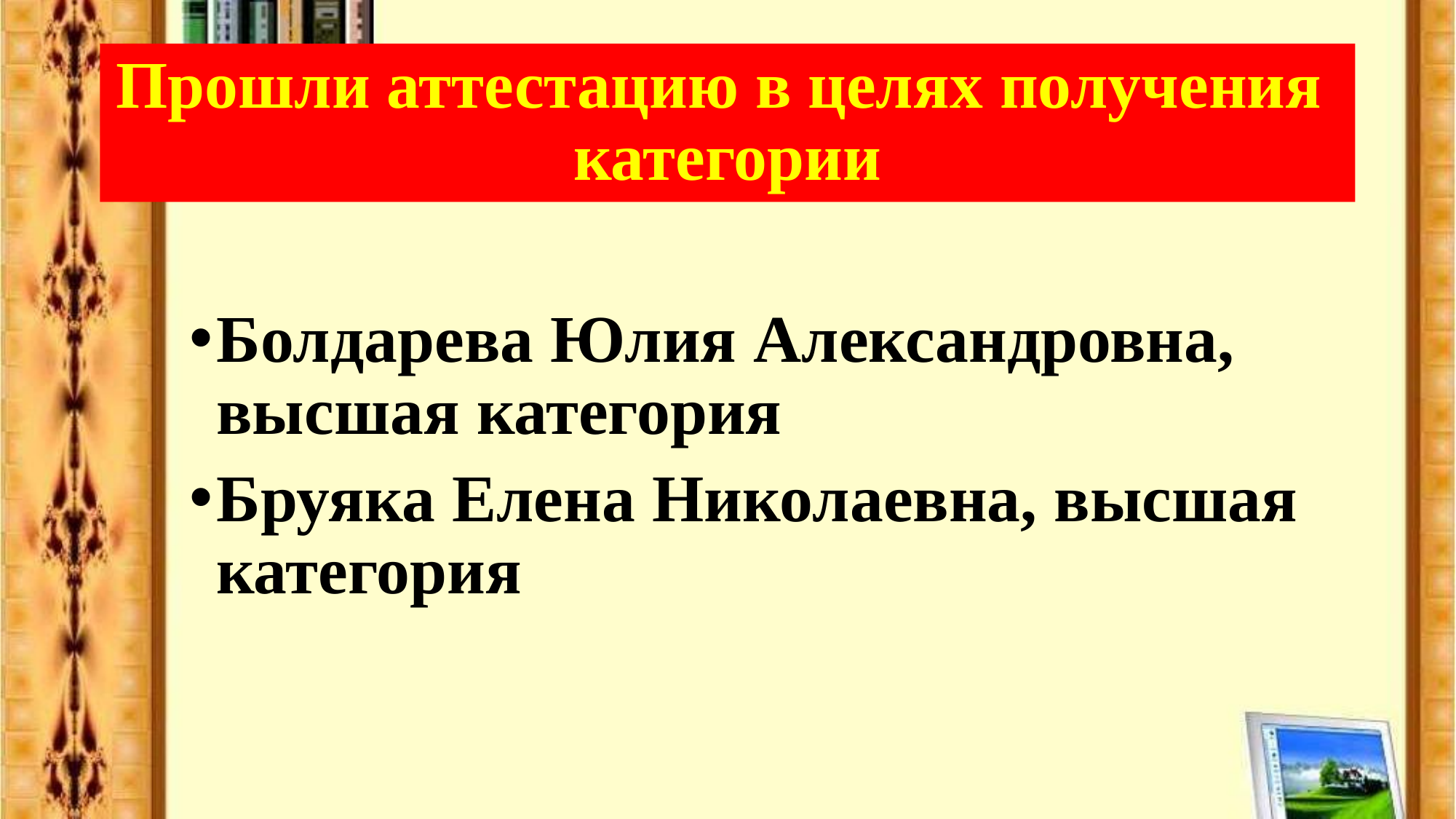

# Прошли аттестацию в целях получения  категории
Болдарева Юлия Александровна, высшая категория
Бруяка Елена Николаевна, высшая категория